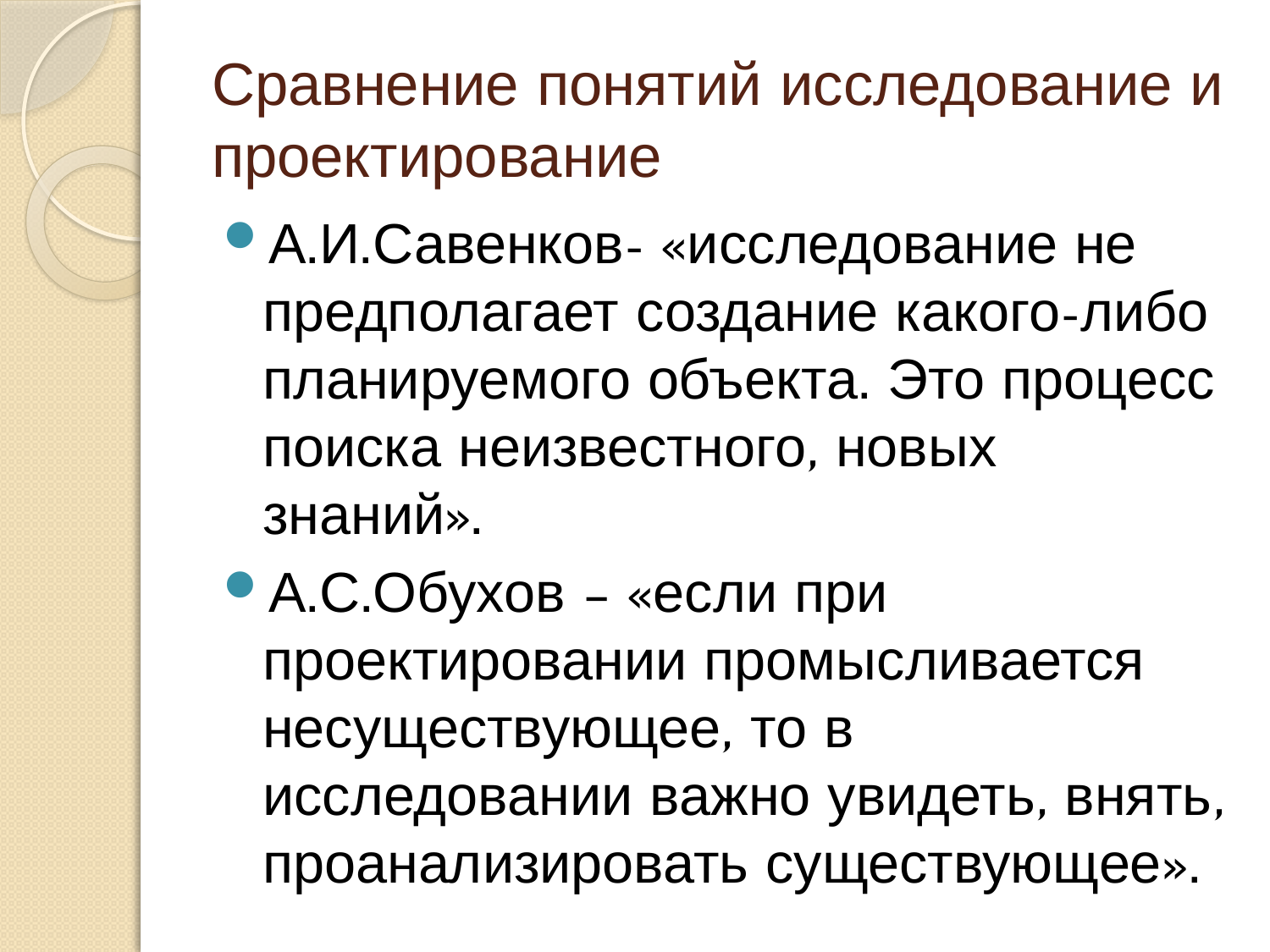

# Сравнение понятий исследование и проектирование
А.И.Савенков- «исследование не предполагает создание какого-либо планируемого объекта. Это процесс поиска неизвестного, новых знаний».
А.С.Обухов – «если при проектировании промысливается несуществующее, то в исследовании важно увидеть, внять, проанализировать существующее».